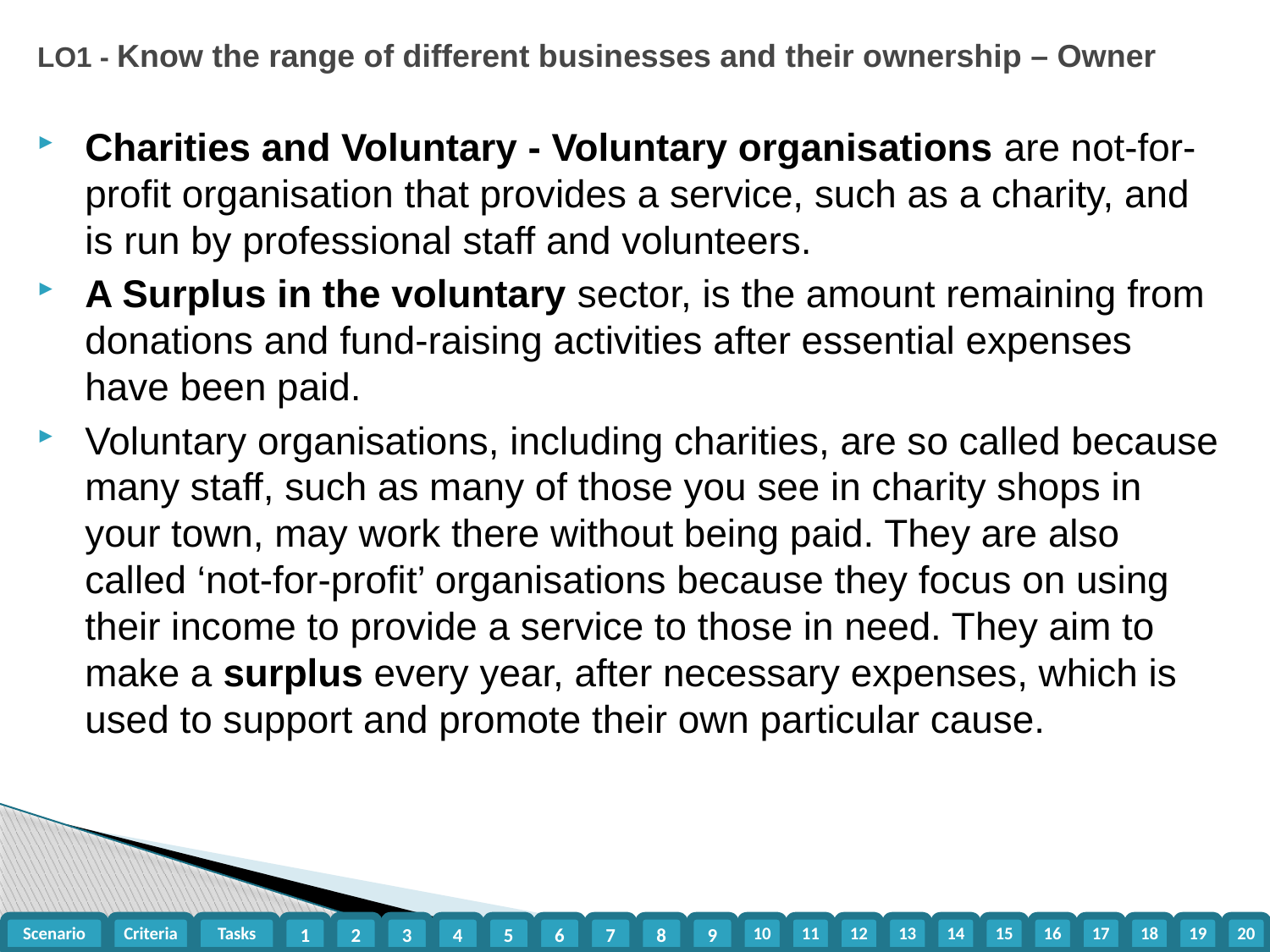

LO1 - Know the range of different businesses and their ownership – Owner
Charities and Voluntary - Voluntary organisations are not-for-profit organisation that provides a service, such as a charity, and is run by professional staff and volunteers.
A Surplus in the voluntary sector, is the amount remaining from donations and fund-raising activities after essential expenses have been paid.
Voluntary organisations, including charities, are so called because many staff, such as many of those you see in charity shops in your town, may work there without being paid. They are also called ‘not-for-profit’ organisations because they focus on using their income to provide a service to those in need. They aim to make a surplus every year, after necessary expenses, which is used to support and promote their own particular cause.